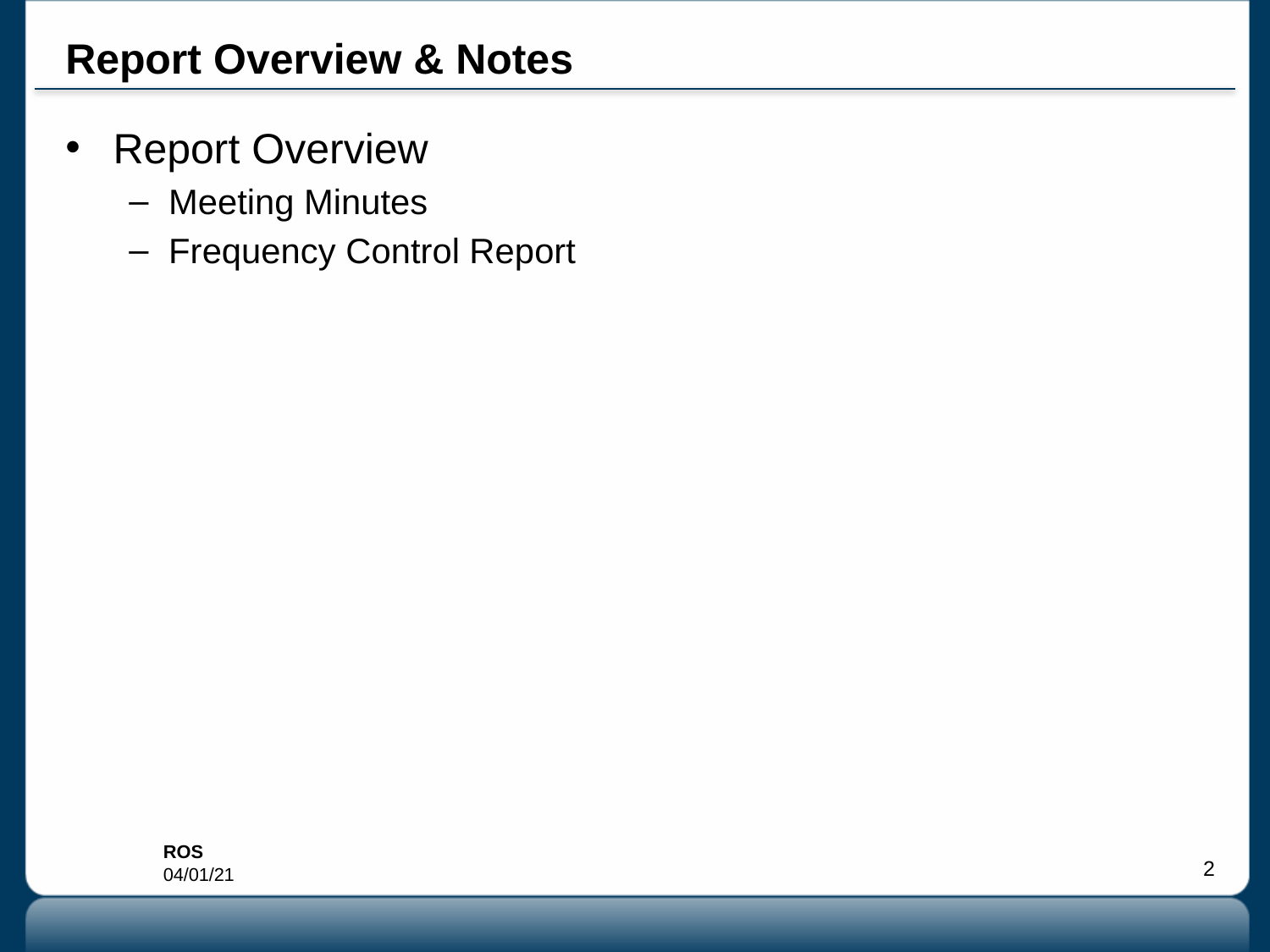

# Report Overview & Notes
Report Overview
Meeting Minutes
Frequency Control Report